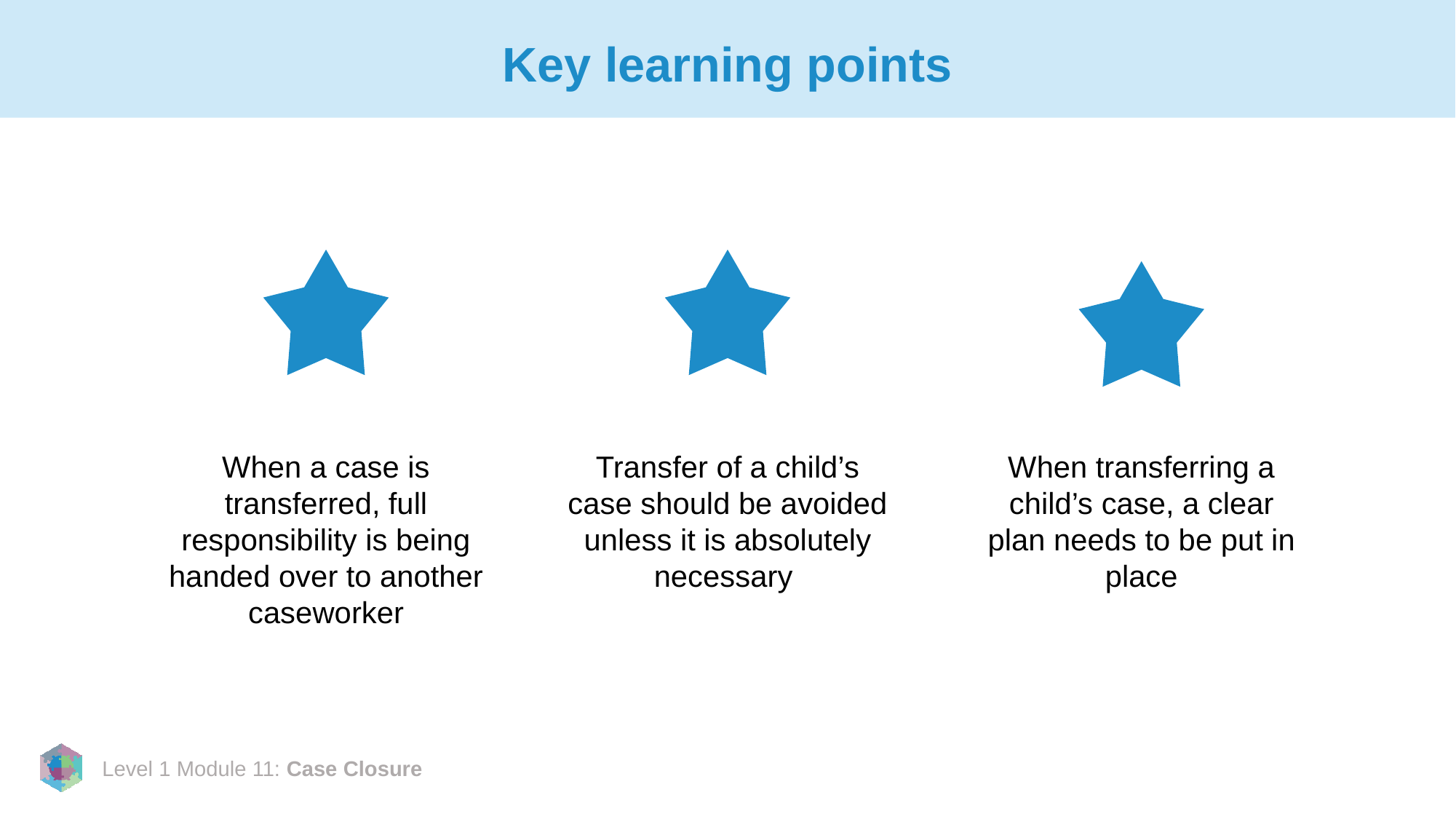

# Key learning points

When a case is transferred, full responsibility is being handed over to another caseworker
Transfer of a child’s case should be avoided unless it is absolutely necessary
When transferring a child’s case, a clear plan needs to be put in place